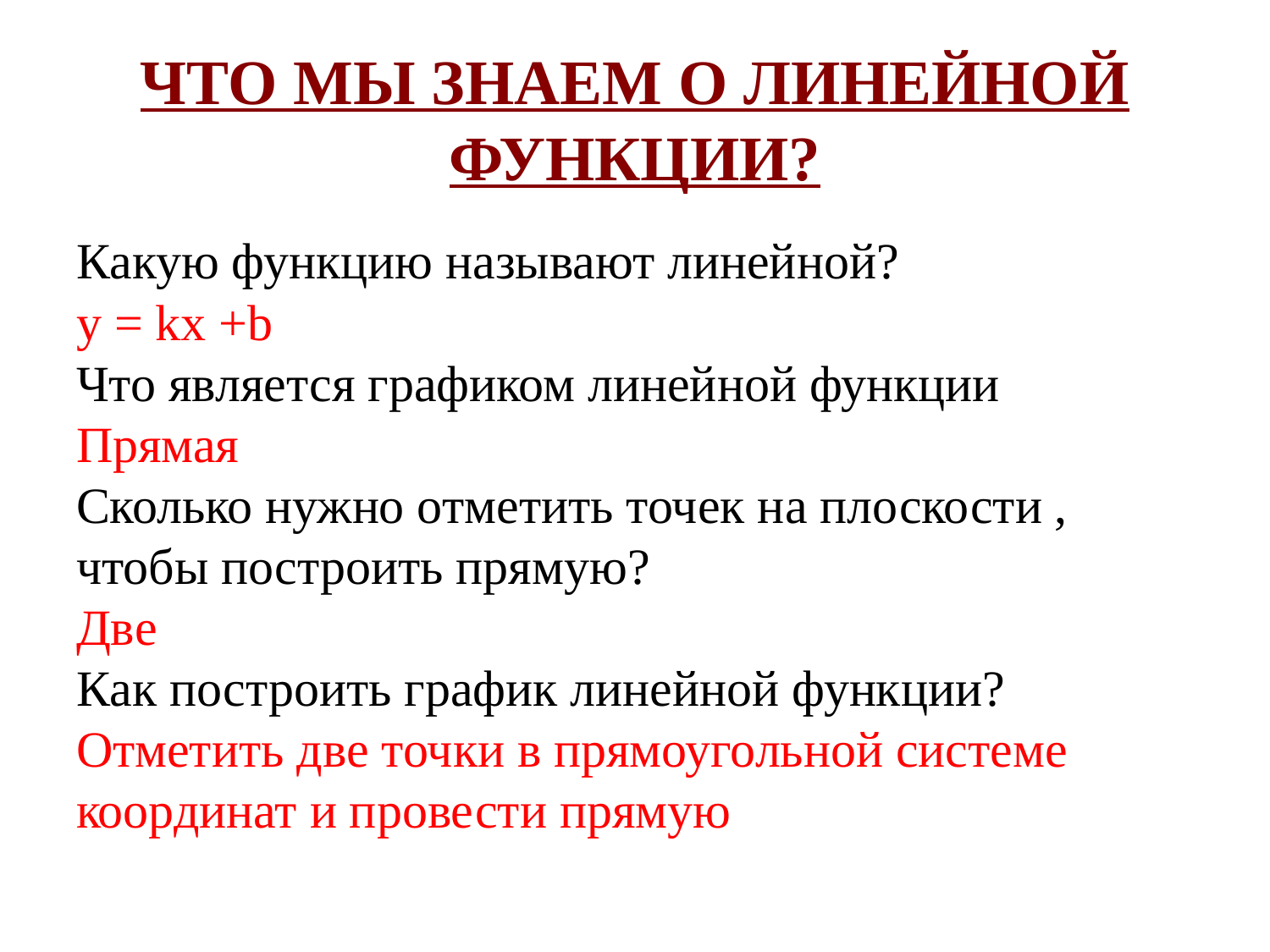

# ЧТО МЫ ЗНАЕМ О ЛИНЕЙНОЙ ФУНКЦИИ?
Какую функцию называют линейной?
y = kx +b
Что является графиком линейной функции
Прямая
Сколько нужно отметить точек на плоскости , чтобы построить прямую?
Две
Как построить график линейной функции?
Отметить две точки в прямоугольной системе координат и провести прямую